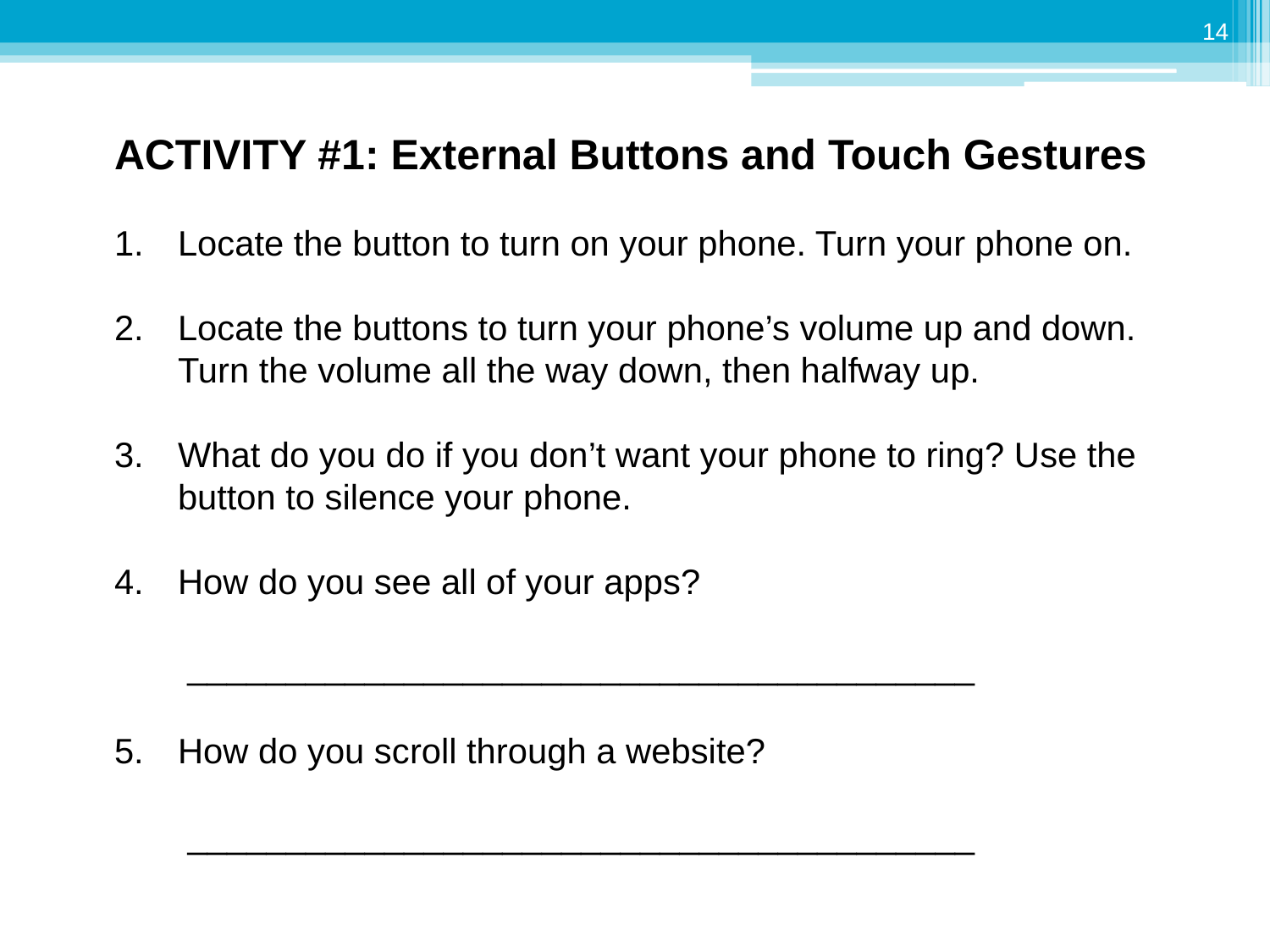

14
ACTIVITY #1: External Buttons and Touch Gestures
Locate the button to turn on your phone. Turn your phone on.
Locate the buttons to turn your phone’s volume up and down. Turn the volume all the way down, then halfway up.
What do you do if you don’t want your phone to ring? Use the button to silence your phone.
How do you see all of your apps?
 ________________________________________
How do you scroll through a website?
 ________________________________________